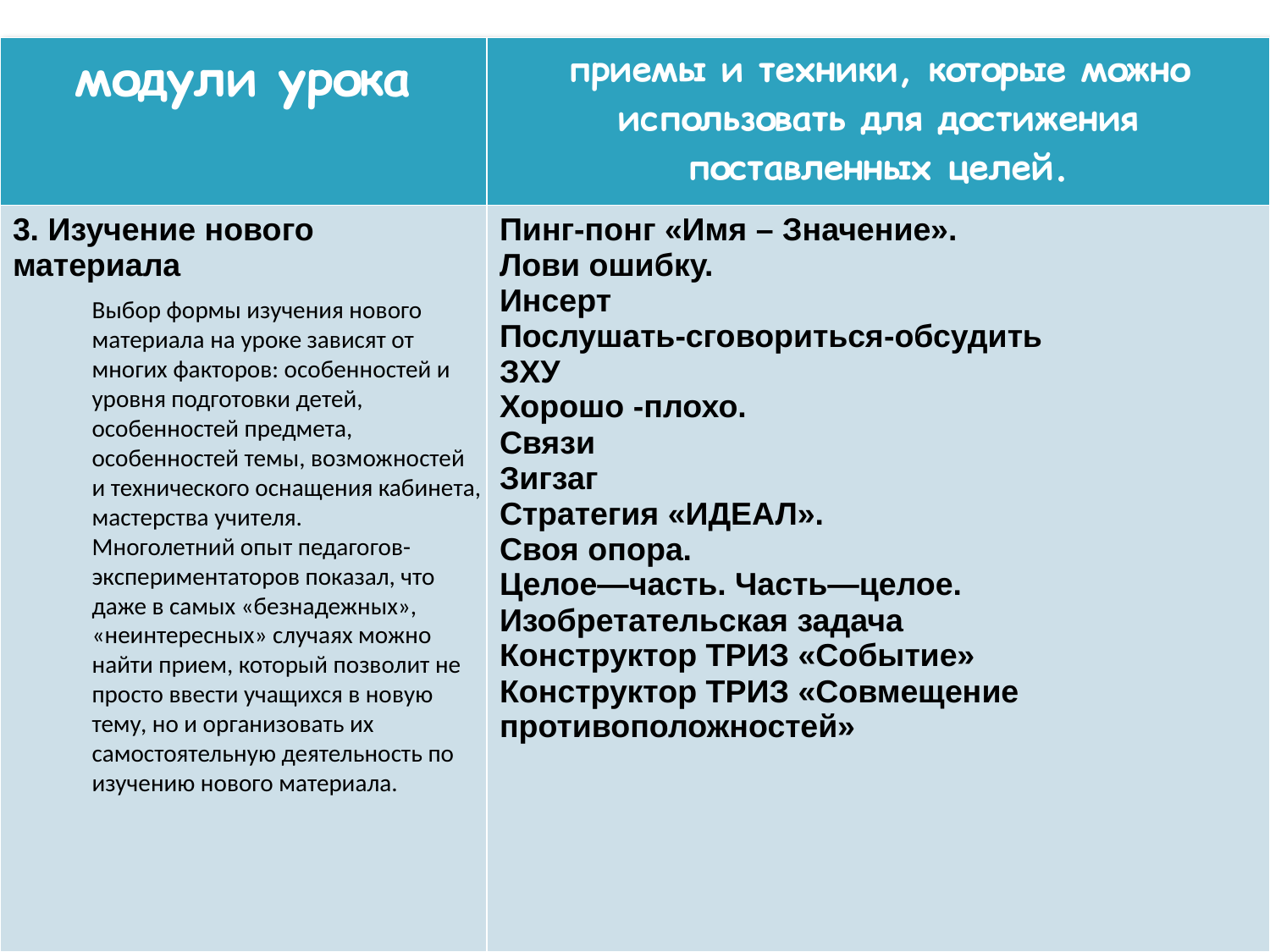

| модули урока | приемы и техники, которые можно использовать для достижения поставленных целей. |
| --- | --- |
| 3. Изучение нового материала | Пинг-понг «Имя – Значение». Лови ошибку. Инсерт Послушать-сговориться-обсудить ЗХУ Хорошо -плохо. Связи Зигзаг Стратегия «ИДЕАЛ». Своя опора. Целое—часть. Часть—целое. Изобретательская задача Конструктор ТРИЗ «Событие» Конструктор ТРИЗ «Совмещение противоположностей» |
Выбор формы изучения нового материала на уроке зависят от  многих факторов: особенностей и уровня подготовки детей, особенностей предмета, особенностей темы, возможностей и технического оснащения кабинета, мастерства учителя.
Многолетний опыт педагогов-экспериментаторов показал, что  даже в самых «безнадежных», «неинтересных» случаях можно найти прием, который позволит не просто ввести учащихся в новую тему, но и организовать их самостоятельную деятельность по изучению нового материала.